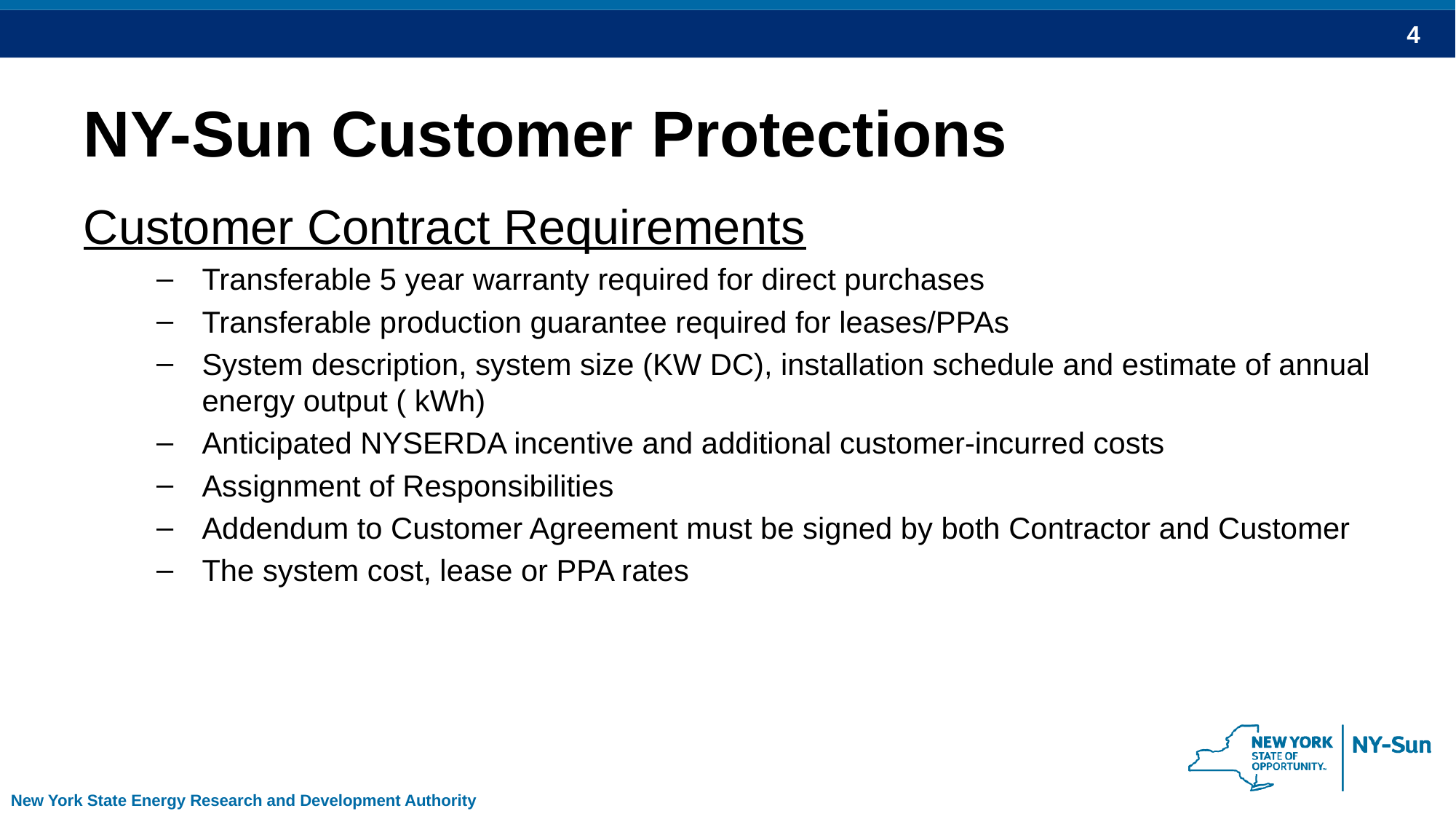

# NY-Sun Customer Protections
Customer Contract Requirements
Transferable 5 year warranty required for direct purchases
Transferable production guarantee required for leases/PPAs
System description, system size (KW DC), installation schedule and estimate of annual energy output ( kWh)
Anticipated NYSERDA incentive and additional customer-incurred costs
Assignment of Responsibilities
Addendum to Customer Agreement must be signed by both Contractor and Customer
The system cost, lease or PPA rates